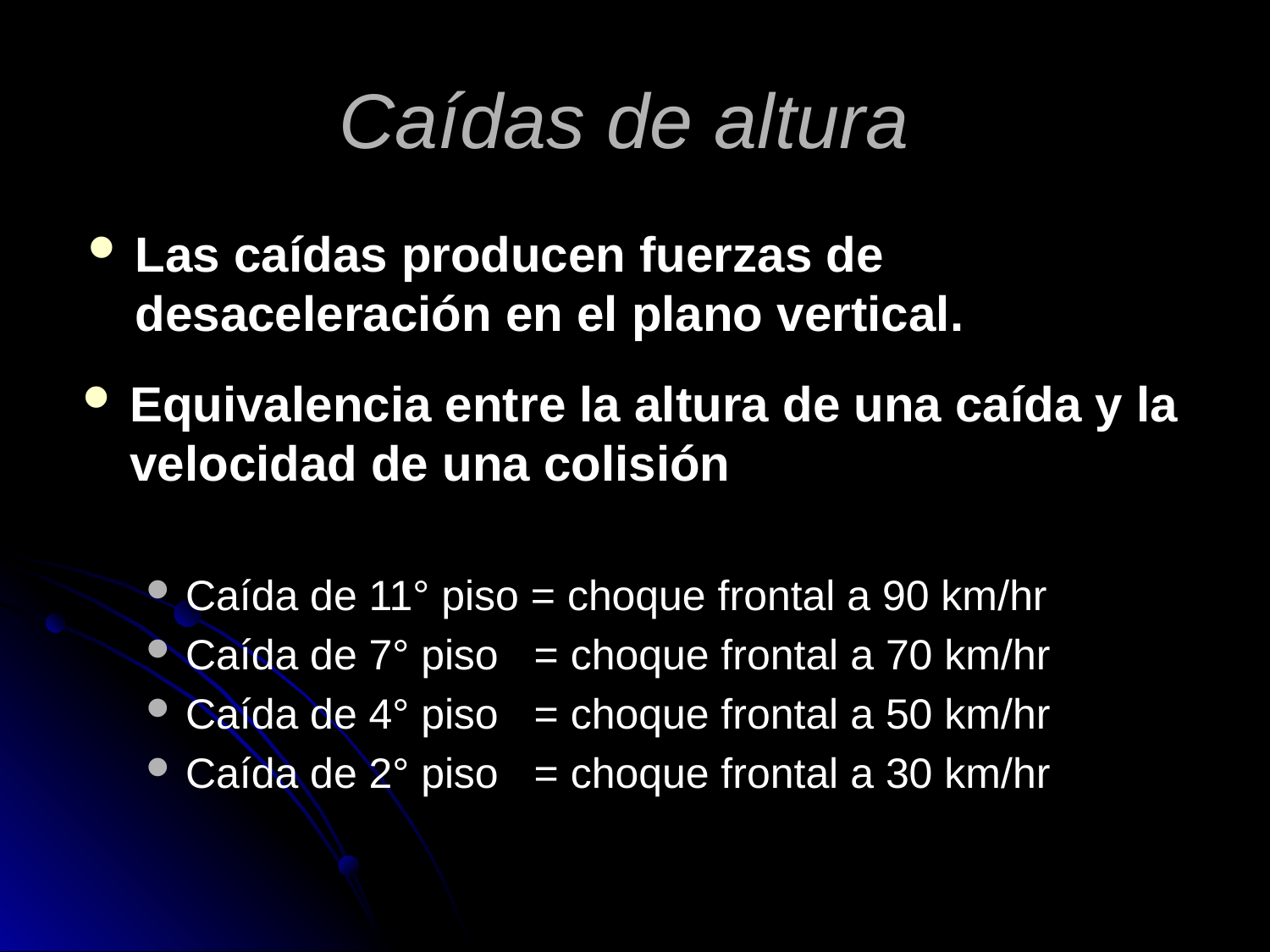

# Caídas de altura
Las caídas producen fuerzas de desaceleración en el plano vertical.
Equivalencia entre la altura de una caída y la velocidad de una colisión

Caída de 11° piso = choque frontal a 90 km/hr
Caída de 7° piso   = choque frontal a 70 km/hr
Caída de 4° piso   = choque frontal a 50 km/hr
Caída de 2° piso   = choque frontal a 30 km/hr